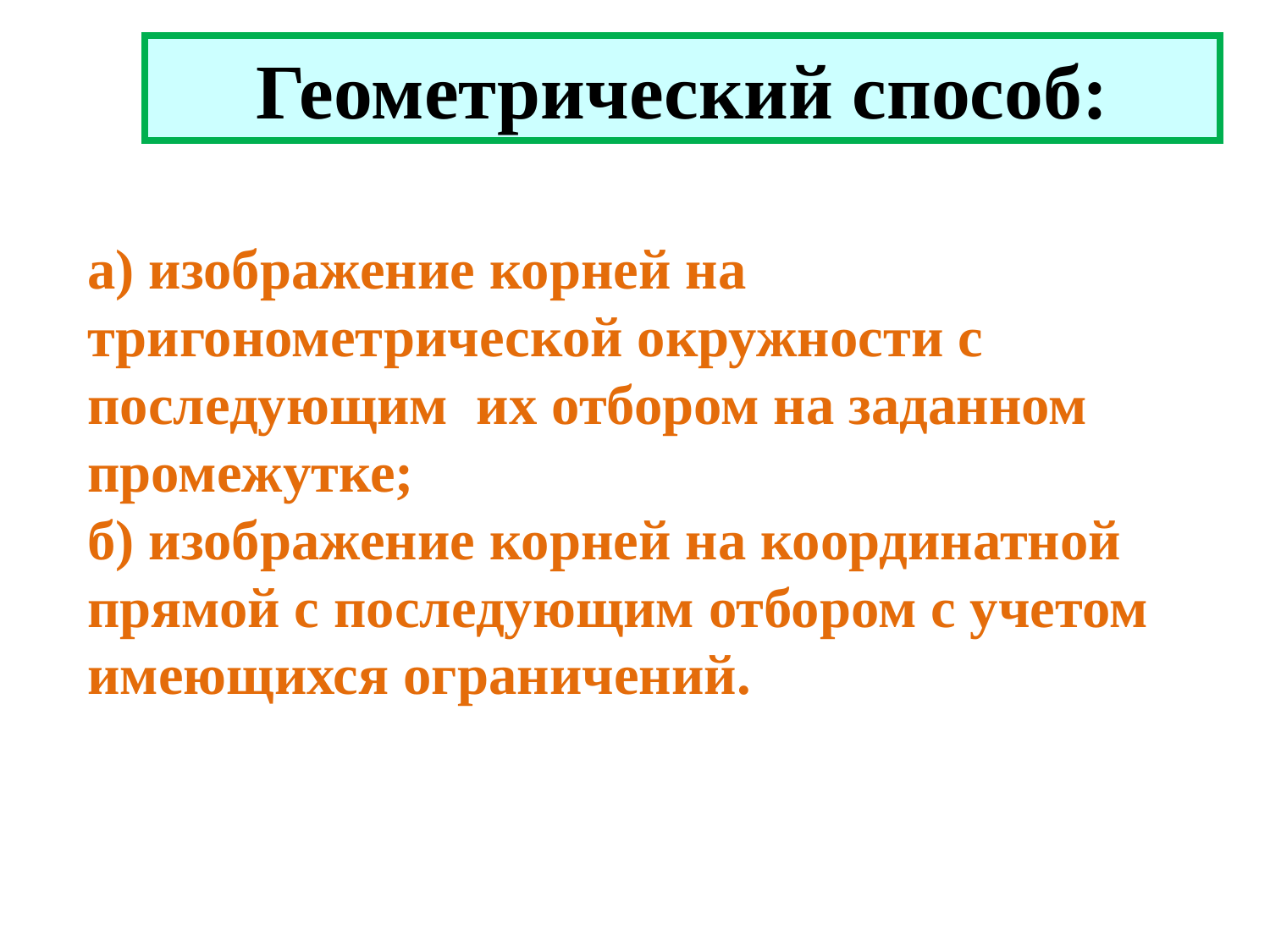

Геометрический способ:
а) изображение корней на тригонометрической окружности с последующим  их отбором на заданном промежутке;
б) изображение корней на координатной  прямой с последующим отбором с учетом имеющихся ограничений.